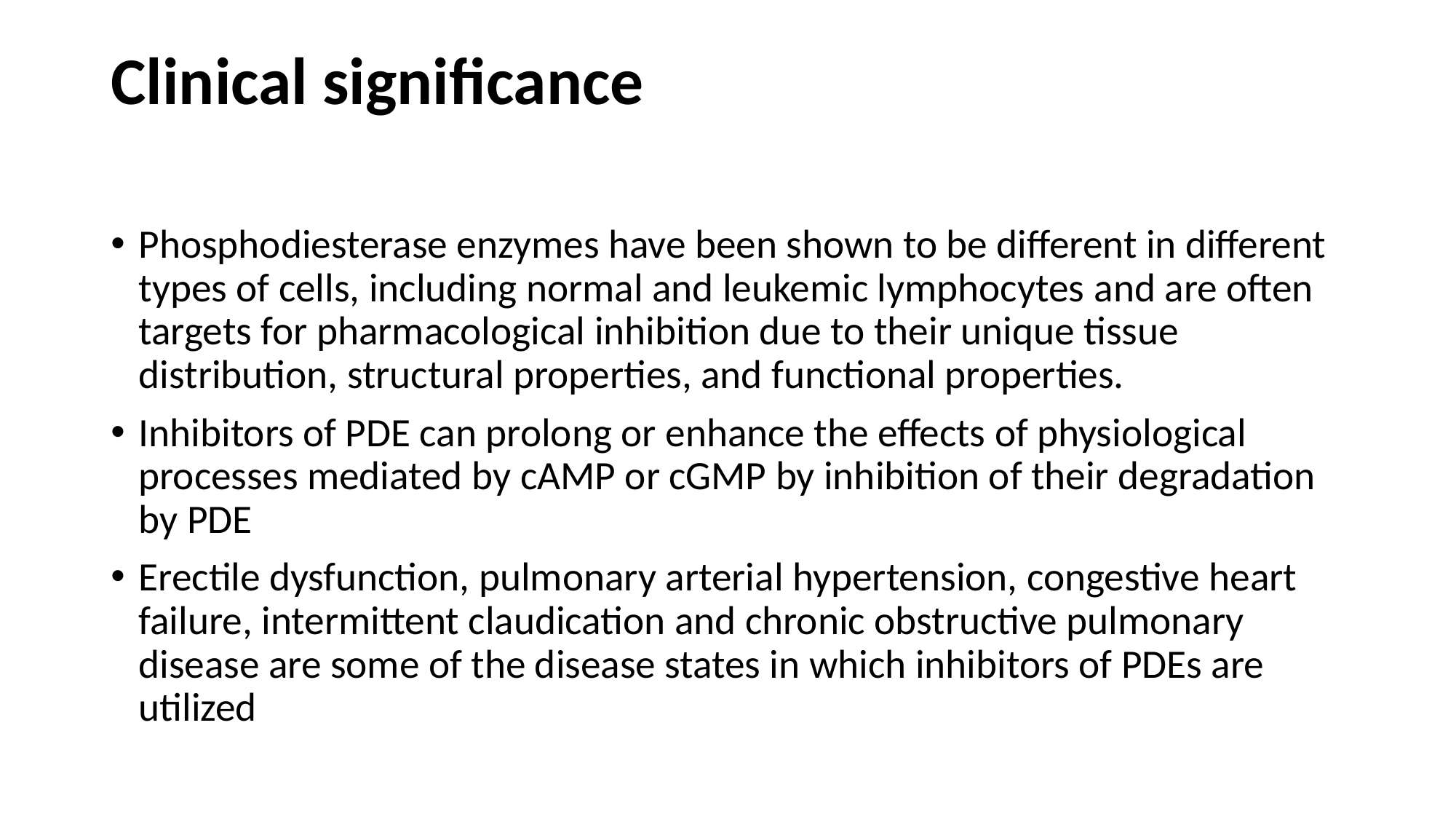

# Clinical significance
Phosphodiesterase enzymes have been shown to be different in different types of cells, including normal and leukemic lymphocytes and are often targets for pharmacological inhibition due to their unique tissue distribution, structural properties, and functional properties.
Inhibitors of PDE can prolong or enhance the effects of physiological processes mediated by cAMP or cGMP by inhibition of their degradation by PDE
Erectile dysfunction, pulmonary arterial hypertension, congestive heart failure, intermittent claudication and chronic obstructive pulmonary disease are some of the disease states in which inhibitors of PDEs are utilized